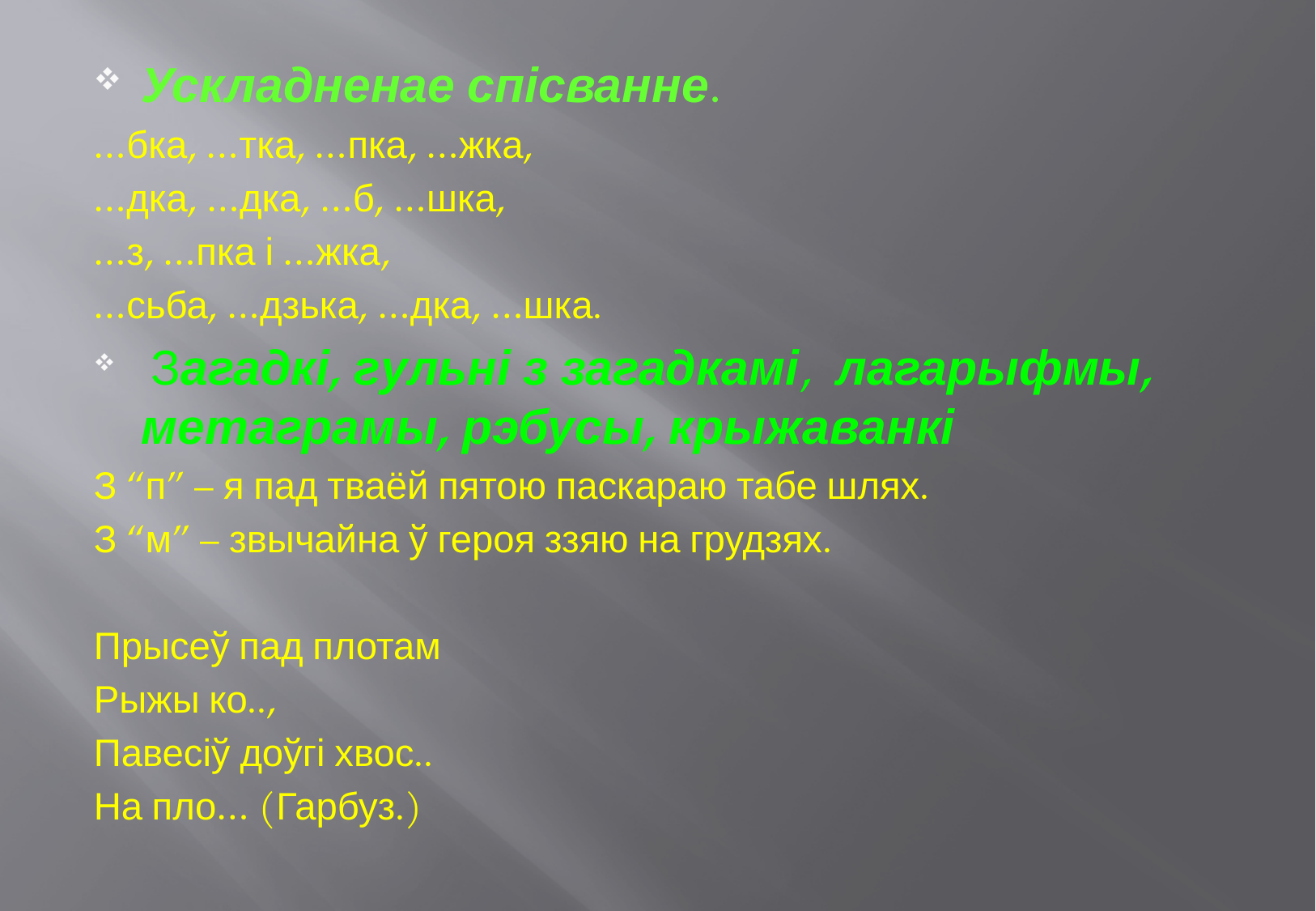

Ускладненае спісванне.
…бка, …тка, …пка, …жка,
…дка, …дка, …б, …шка,
…з, …пка і …жка,
…сьба, …дзька, …дка, …шка.
 Загадкі, гульні з загадкамі,  лагарыфмы, метаграмы, рэбусы, крыжаванкі
З “п” – я пад тваёй пятою паскараю табе шлях.
З “м” – звычайна ў героя ззяю на грудзях.

Прысеў пад плотам
Рыжы ко..,
Павесіў доўгі хвос..
На пло… (Гарбуз.)